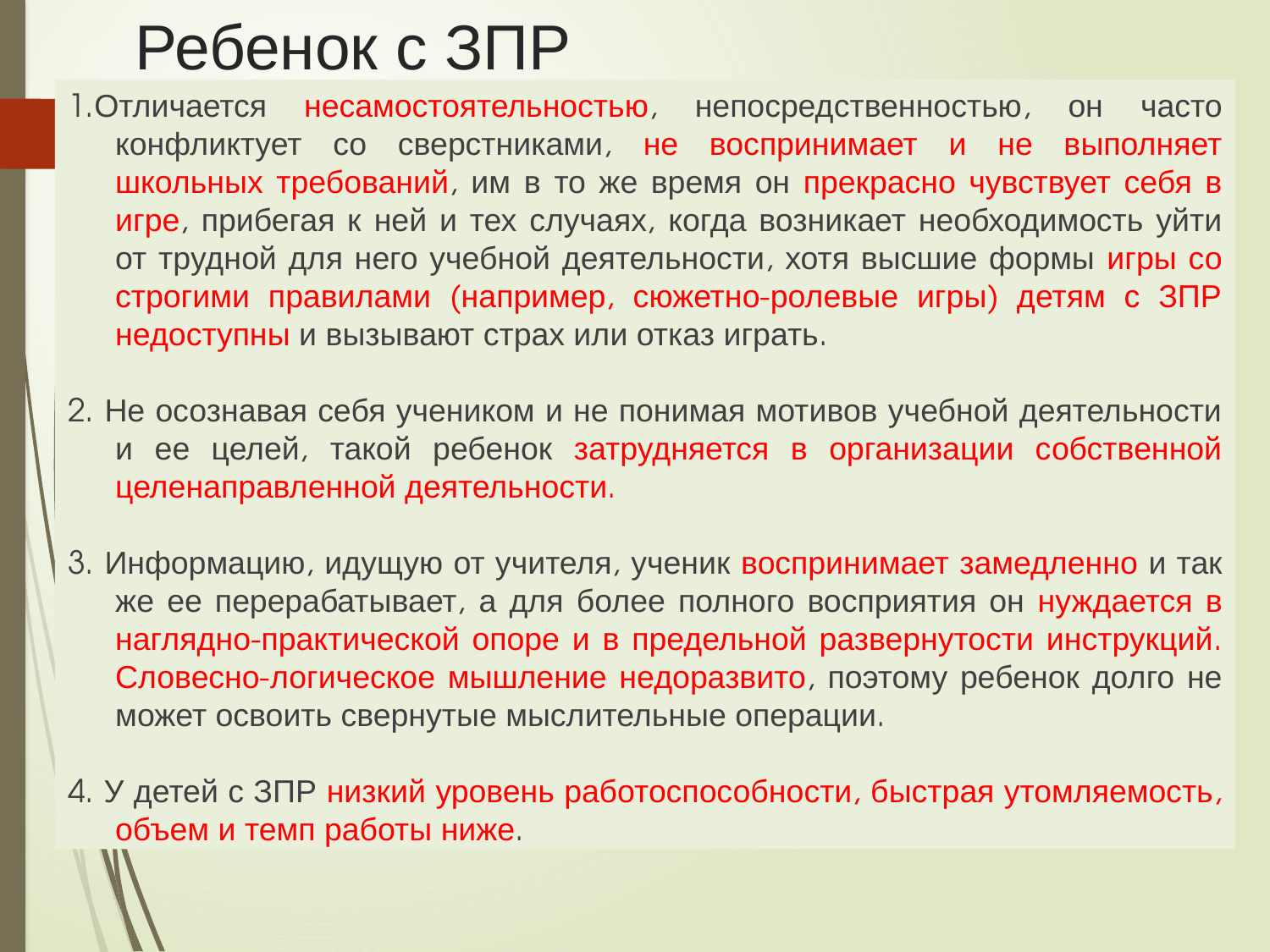

# Ребенок с ЗПР
1.Отличается несамостоятельностью, непосредственностью, он часто конфликтует со сверстниками, не воспринимает и не выполняет школьных требований, им в то же время он прекрасно чувствует себя в игре, прибегая к ней и тех случаях, когда возникает необходимость уйти от трудной для него учебной деятельности, хотя высшие формы игры со строгими правилами (например, сюжетно-ролевые игры) детям с ЗПР недоступны и вызывают страх или отказ играть.

2. Не осознавая себя учеником и не понимая мотивов учебной деятельности и ее целей, такой ребенок затрудняется в организации собственной целенаправленной деятельности.

3. Информацию, идущую от учителя, ученик воспринимает замедленно и так же ее перерабатывает, а для более полного восприятия он нуждается в наглядно-практической опоре и в предельной развернутости инструкций. Словесно-логическое мышление недоразвито, поэтому ребенок долго не может освоить свернутые мыслительные операции.

4. У детей с ЗПР низкий уровень работоспособности, быстрая утомляемость, объем и темп работы ниже.